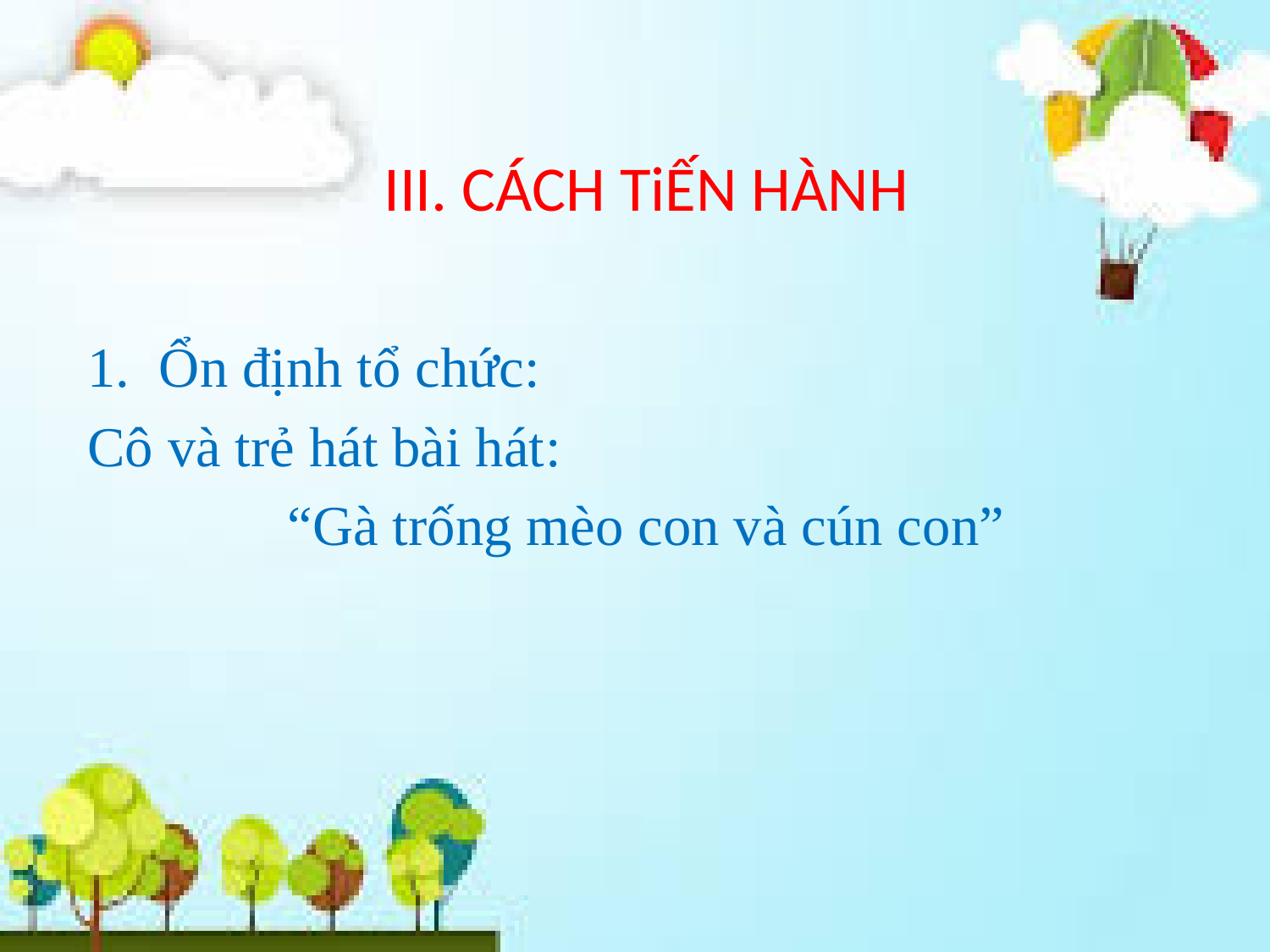

# III. CÁCH TiẾN HÀNH
Ổn định tổ chức:
Cô và trẻ hát bài hát:
“Gà trống mèo con và cún con”